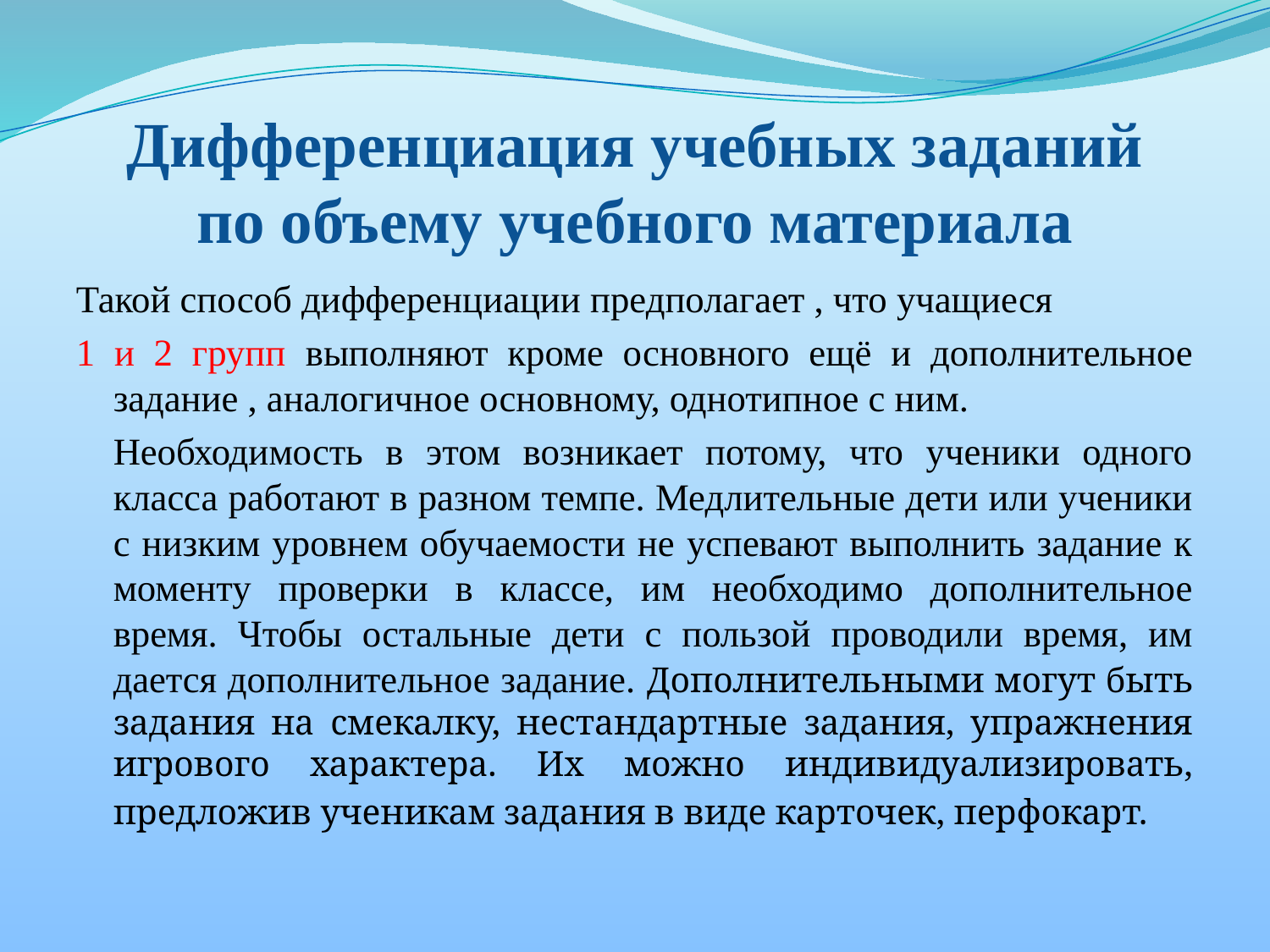

# Дифференциация учебных заданий по объему учебного материала
Такой способ дифференциации предполагает , что учащиеся
1 и 2 групп выполняют кроме основного ещё и дополнительное задание , аналогичное основному, однотипное с ним.
		Необходимость в этом возникает потому, что ученики одного класса работают в разном темпе. Медлительные дети или ученики с низким уровнем обучаемости не успевают выполнить задание к моменту проверки в классе, им необходимо дополнительное время. Чтобы остальные дети с пользой проводили время, им дается дополнительное задание. Дополнительными могут быть задания на смекалку, нестандартные задания, упражнения игрового характера. Их можно индивидуализировать, предложив ученикам задания в виде карточек, перфокарт.